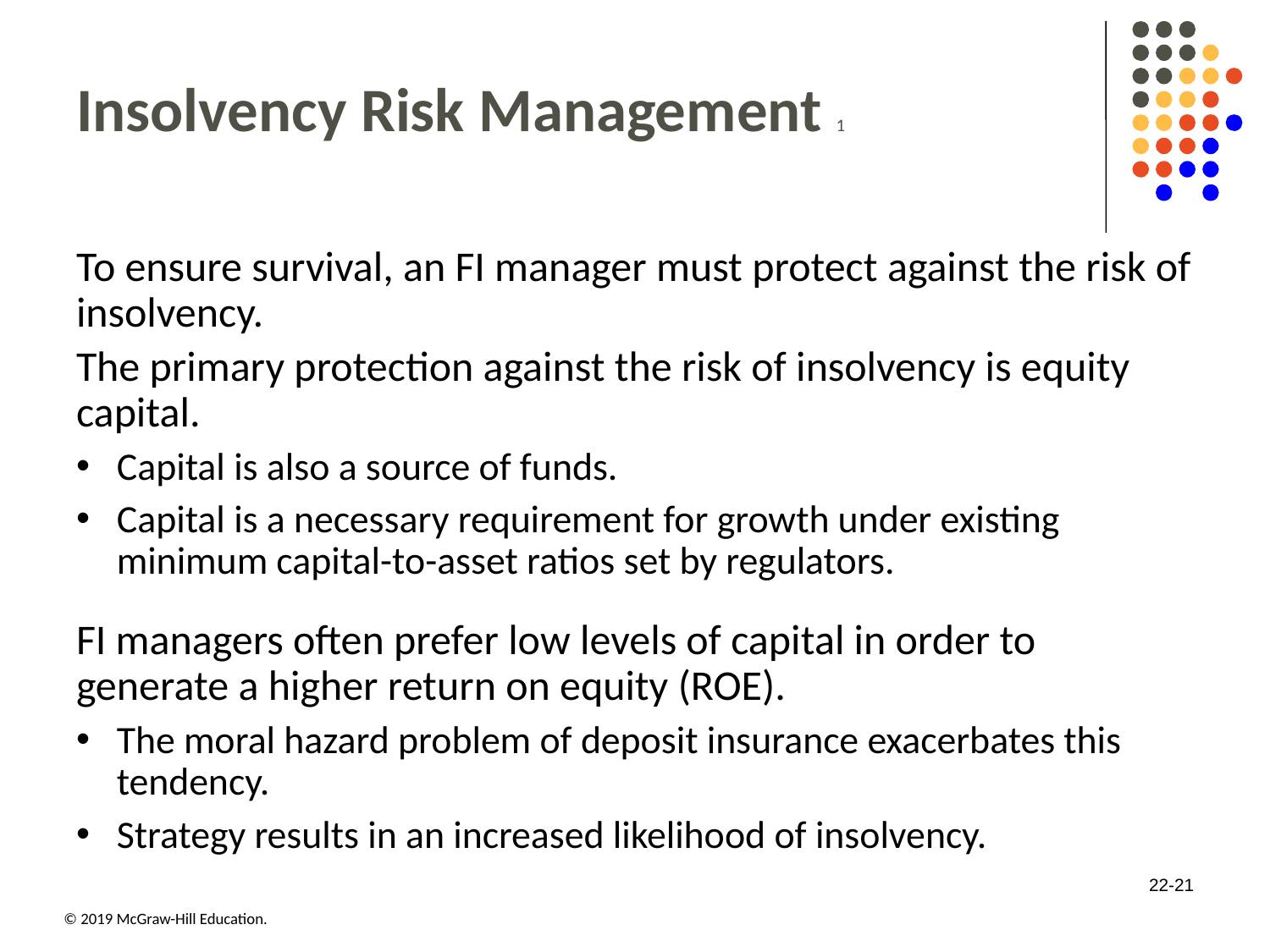

# Insolvency Risk Management 1
To ensure survival, an FI manager must protect against the risk of insolvency.
The primary protection against the risk of insolvency is equity capital.
Capital is also a source of funds.
Capital is a necessary requirement for growth under existing minimum capital-to-asset ratios set by regulators.
FI managers often prefer low levels of capital in order to generate a higher return on equity (ROE).
The moral hazard problem of deposit insurance exacerbates this tendency.
Strategy results in an increased likelihood of insolvency.
22-21